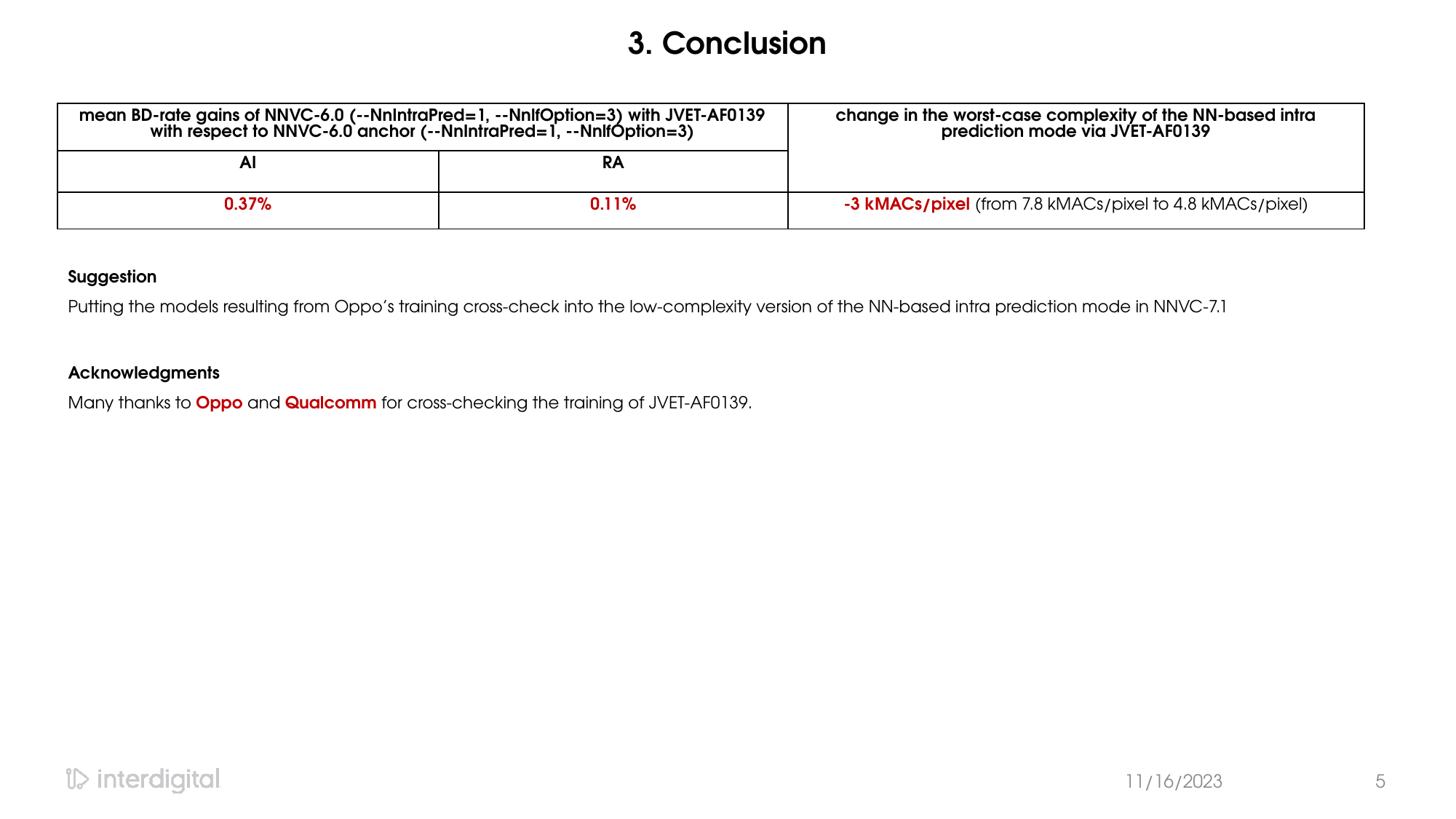

3. Conclusion
| mean BD-rate gains of NNVC-6.0 (--NnIntraPred=1, --NnlfOption=3) with JVET-AF0139 with respect to NNVC-6.0 anchor (--NnIntraPred=1, --NnlfOption=3) |  | change in the worst-case complexity of the NN-based intra prediction mode via JVET-AF0139 |
| --- | --- | --- |
| AI | RA |  |
| 0.37% | 0.11% | -3 kMACs/pixel (from 7.8 kMACs/pixel to 4.8 kMACs/pixel) |
Suggestion
Putting the models resulting from Oppo’s training cross-check into the low-complexity version of the NN-based intra prediction mode in NNVC-7.1

Acknowledgments
Many thanks to Oppo and Qualcomm for cross-checking the training of JVET-AF0139.
11/16/2023
5